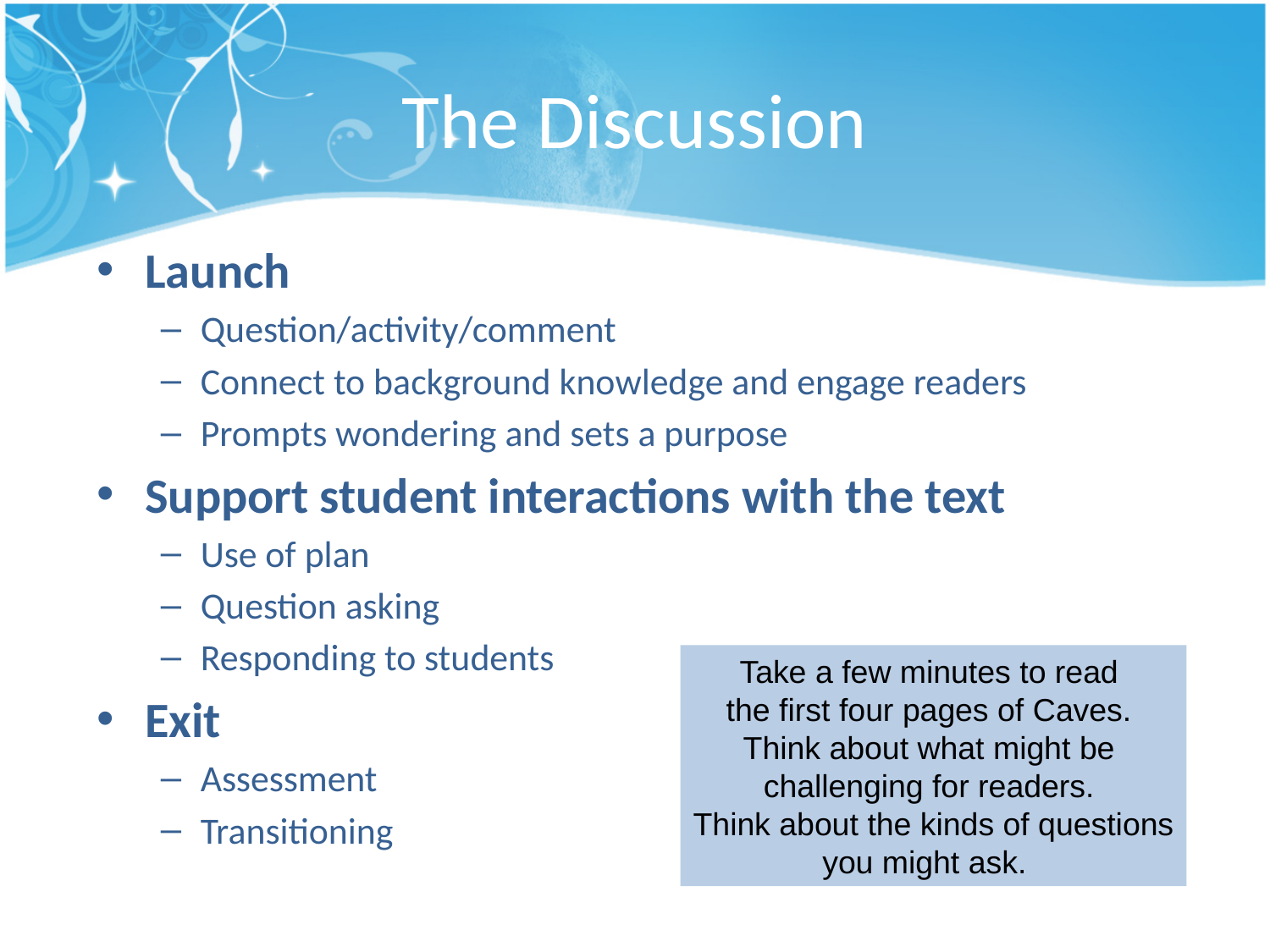

# The Discussion
Launch
Question/activity/comment
Connect to background knowledge and engage readers
Prompts wondering and sets a purpose
Support student interactions with the text
Use of plan
Question asking
Responding to students
Exit
Assessment
Transitioning
Take a few minutes to read
the first four pages of Caves.
Think about what might be
challenging for readers.
Think about the kinds of questions
you might ask.